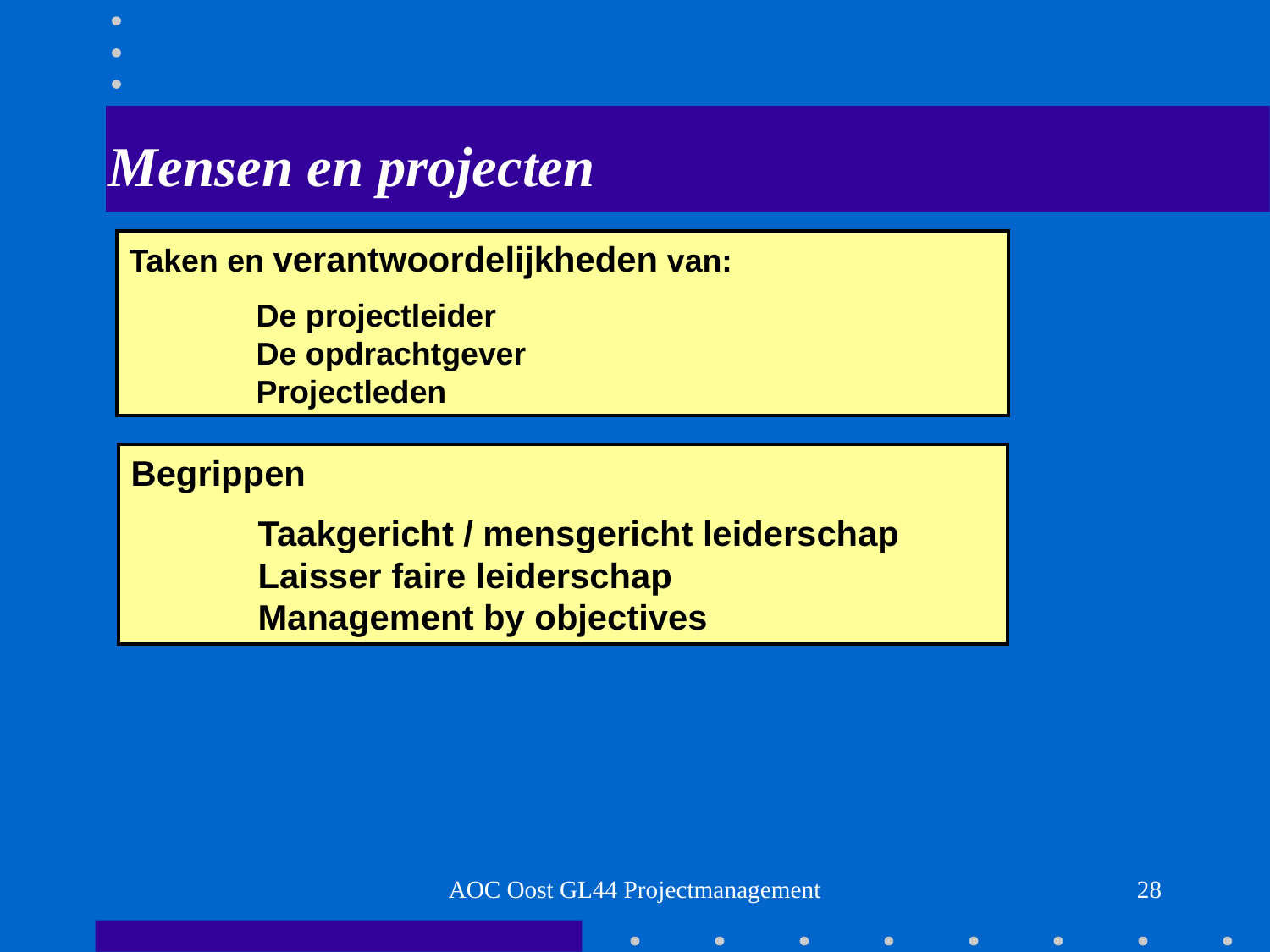

# Mensen en projecten
Taken en verantwoordelijkheden van:
	De projectleider
	De opdrachtgever
	Projectleden
Begrippen
	Taakgericht / mensgericht leiderschap
	Laisser faire leiderschap
	Management by objectives
AOC Oost GL44 Projectmanagement
28